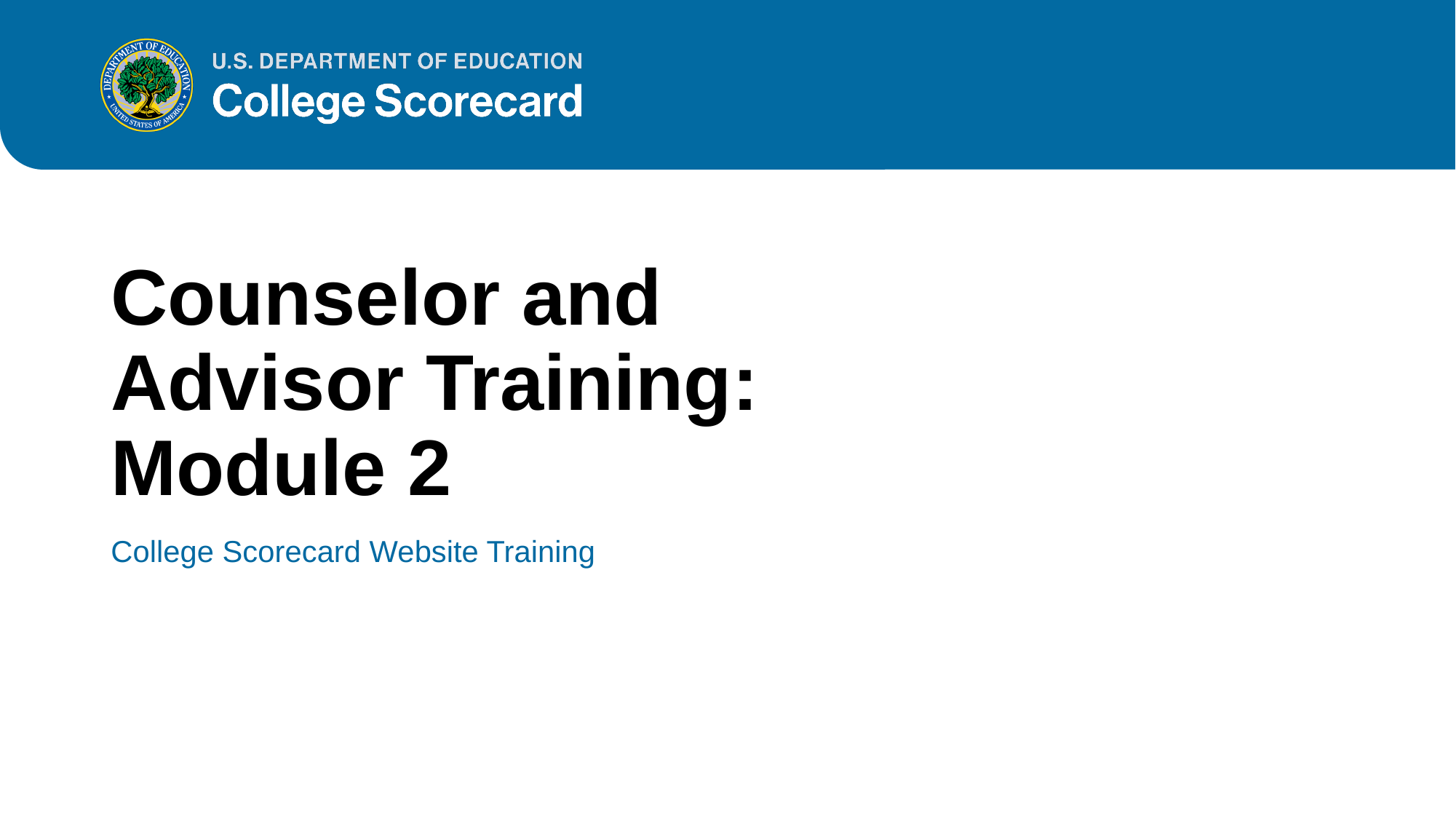

# Counselor and Advisor Training: Module 2
College Scorecard Website Training